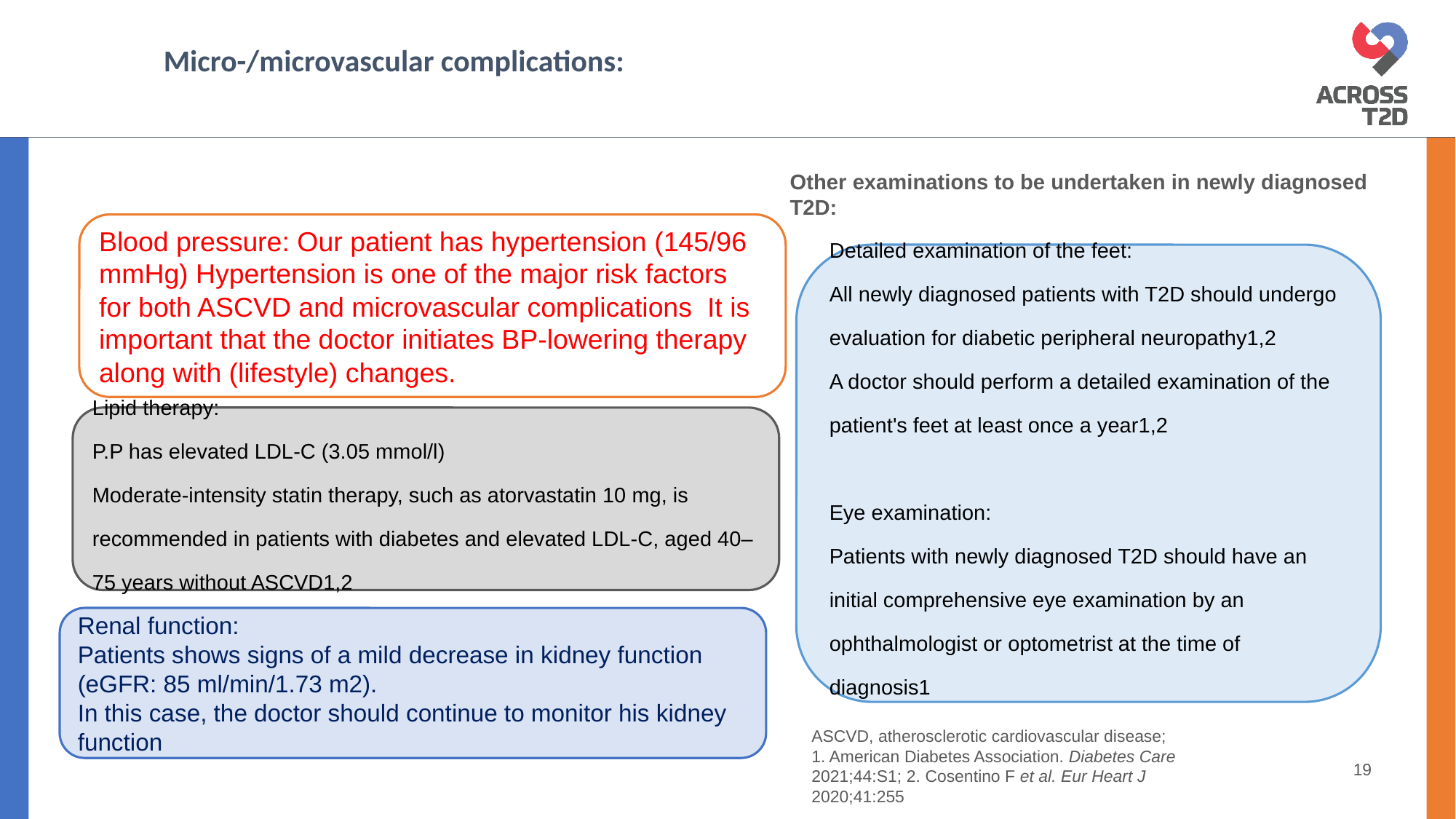

#
Micro-/microvascular complications:
Other examinations to be undertaken in newly diagnosed T2D:
Blood pressure: Our patient has hypertension (145/96 mmHg) Hypertension is one of the major risk factors for both ASCVD and microvascular complications  It is important that the doctor initiates BP-lowering therapy along with (lifestyle) changes.
Detailed examination of the feet:
All newly diagnosed patients with T2D should undergo evaluation for diabetic peripheral neuropathy1,2
A doctor should perform a detailed examination of the patient's feet at least once a year1,2

Eye examination:
Patients with newly diagnosed T2D should have an initial comprehensive eye examination by an ophthalmologist or optometrist at the time of diagnosis1
Lipid therapy:
P.P has elevated LDL-C (3.05 mmol/l)
Moderate-intensity statin therapy, such as atorvastatin 10 mg, is recommended in patients with diabetes and elevated LDL-C, aged 40–75 years without ASCVD1,2

Renal function:
Patients shows signs of a mild decrease in kidney function (eGFR: 85 ml/min/1.73 m2).
In this case, the doctor should continue to monitor his kidney function
ASCVD, atherosclerotic cardiovascular disease;
1. American Diabetes Association. Diabetes Care 2021;44:S1; 2. Cosentino F et al. Eur Heart J 2020;41:255
19